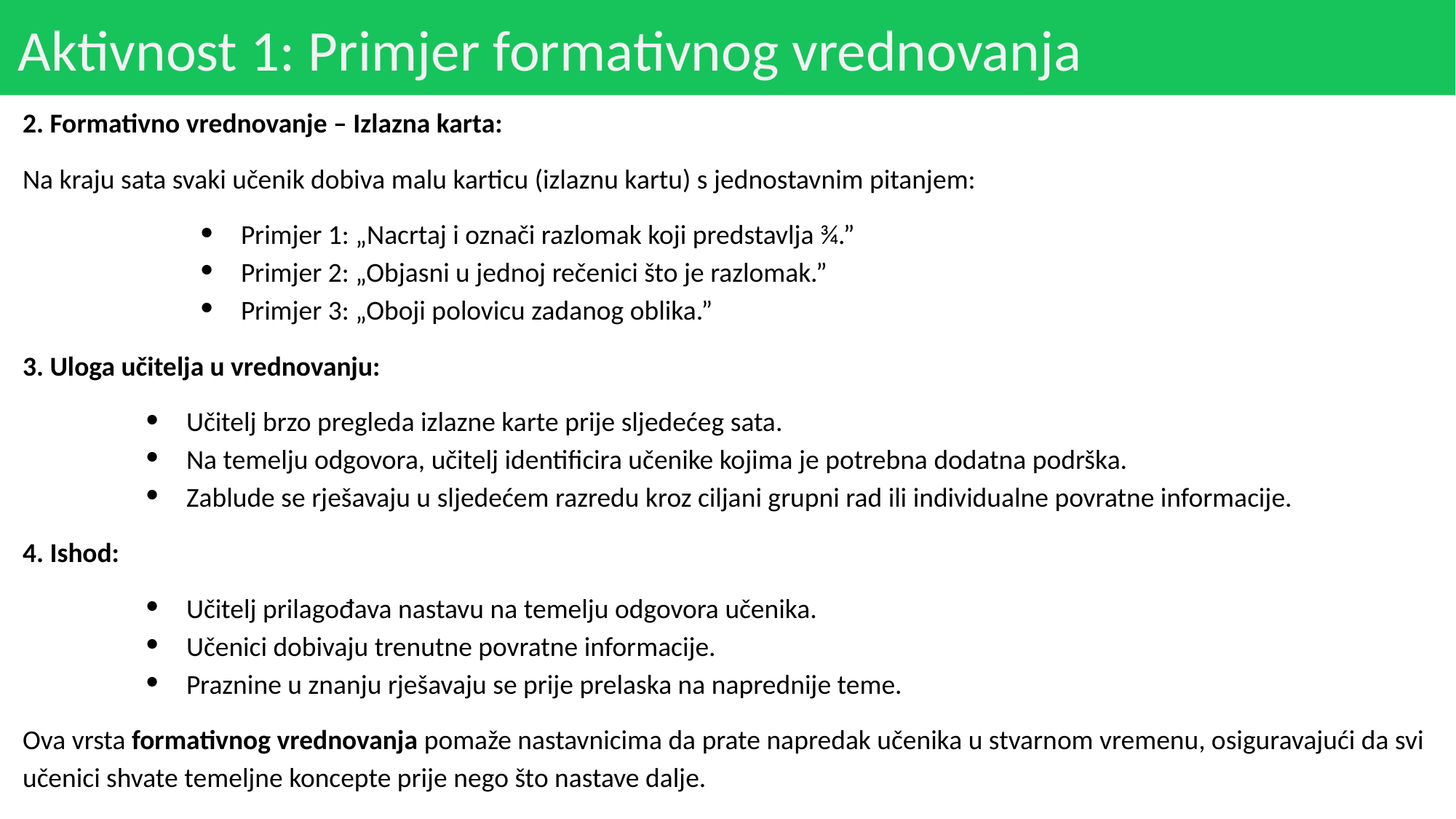

# Aktivnost 1: Primjer formativnog vrednovanja
2. Formativno vrednovanje – Izlazna karta:
Na kraju sata svaki učenik dobiva malu karticu (izlaznu kartu) s jednostavnim pitanjem:
Primjer 1: „Nacrtaj i označi razlomak koji predstavlja ¾.”
Primjer 2: „Objasni u jednoj rečenici što je razlomak.”
Primjer 3: „Oboji polovicu zadanog oblika.”
3. Uloga učitelja u vrednovanju:
Učitelj brzo pregleda izlazne karte prije sljedećeg sata.
Na temelju odgovora, učitelj identificira učenike kojima je potrebna dodatna podrška.
Zablude se rješavaju u sljedećem razredu kroz ciljani grupni rad ili individualne povratne informacije.
4. Ishod:
Učitelj prilagođava nastavu na temelju odgovora učenika.
Učenici dobivaju trenutne povratne informacije.
Praznine u znanju rješavaju se prije prelaska na naprednije teme.
Ova vrsta formativnog vrednovanja pomaže nastavnicima da prate napredak učenika u stvarnom vremenu, osiguravajući da svi učenici shvate temeljne koncepte prije nego što nastave dalje.